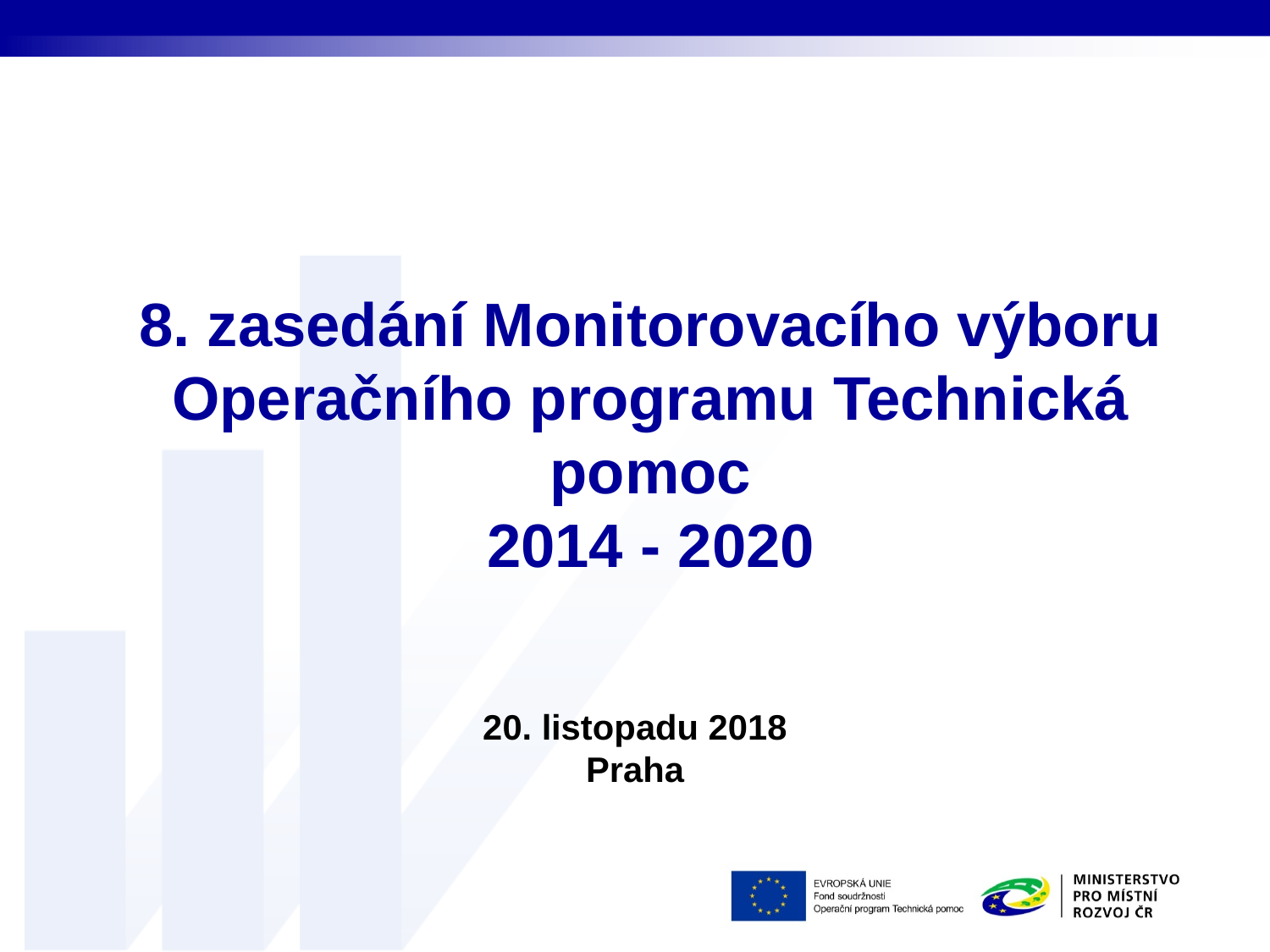

# 8. zasedání Monitorovacího výboru Operačního programu Technická pomoc 2014 - 2020
20. listopadu 2018
Praha